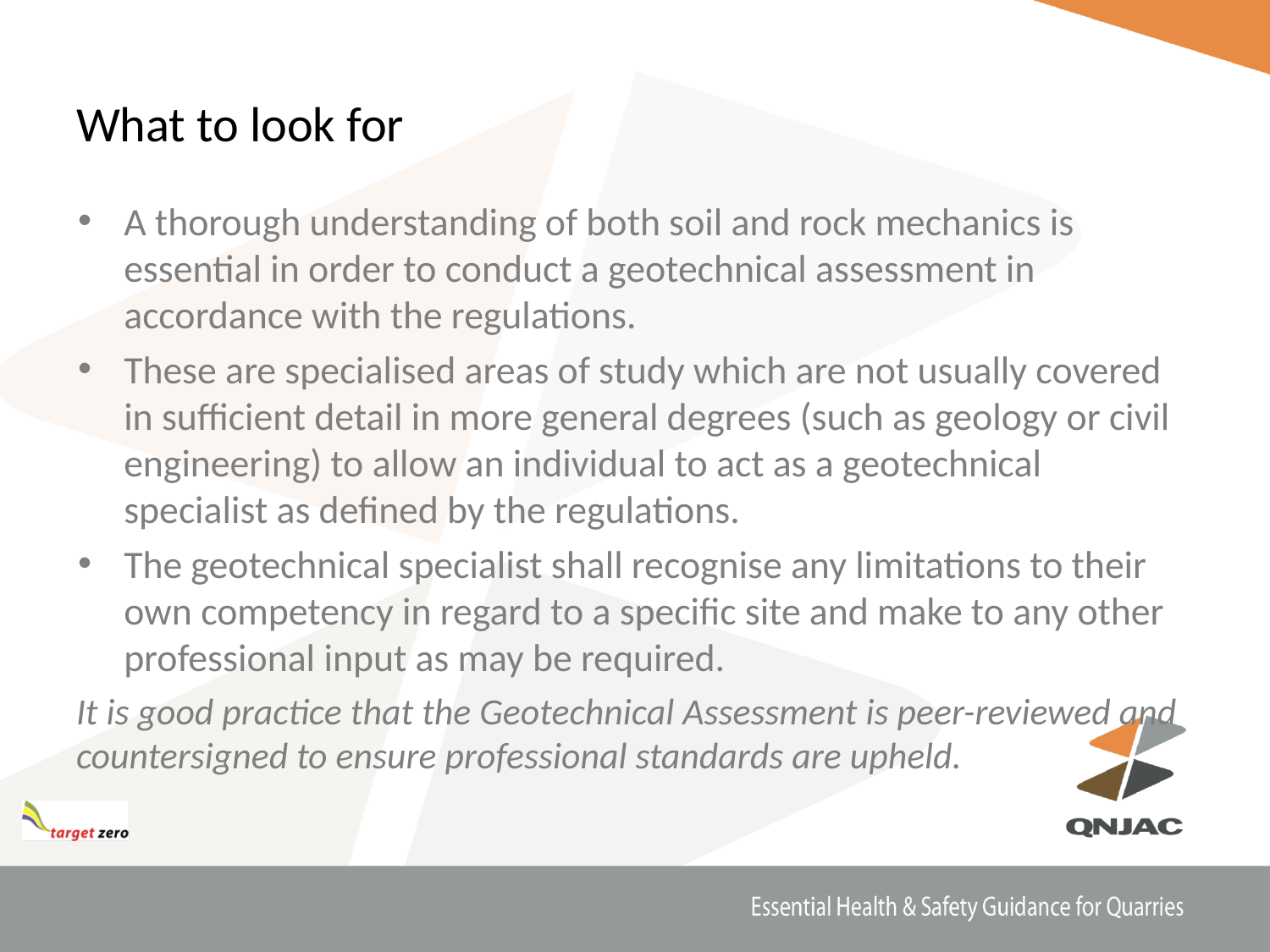

# What to look for
A thorough understanding of both soil and rock mechanics is essential in order to conduct a geotechnical assessment in accordance with the regulations.
These are specialised areas of study which are not usually covered in sufficient detail in more general degrees (such as geology or civil engineering) to allow an individual to act as a geotechnical specialist as defined by the regulations.
The geotechnical specialist shall recognise any limitations to their own competency in regard to a specific site and make to any other professional input as may be required.
It is good practice that the Geotechnical Assessment is peer-reviewed and countersigned to ensure professional standards are upheld.